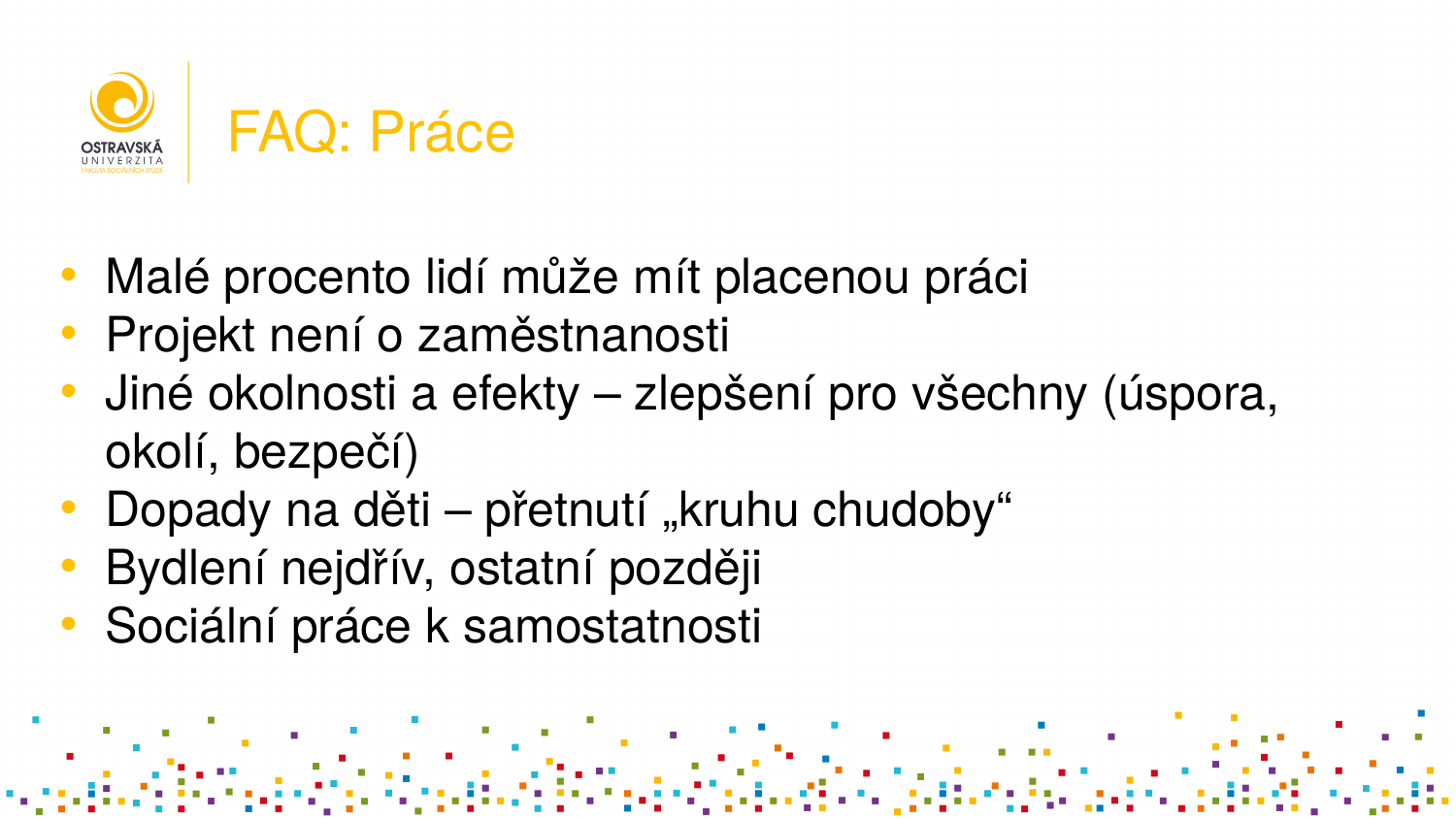

# FAQ: Práce
Malé procento lidí může mít placenou práci
Projekt není o zaměstnanosti
Jiné okolnosti a efekty – zlepšení pro všechny (úspora, okolí, bezpečí)
Dopady na děti – přetnutí „kruhu chudoby“
Bydlení nejdřív, ostatní později
Sociální práce k samostatnosti